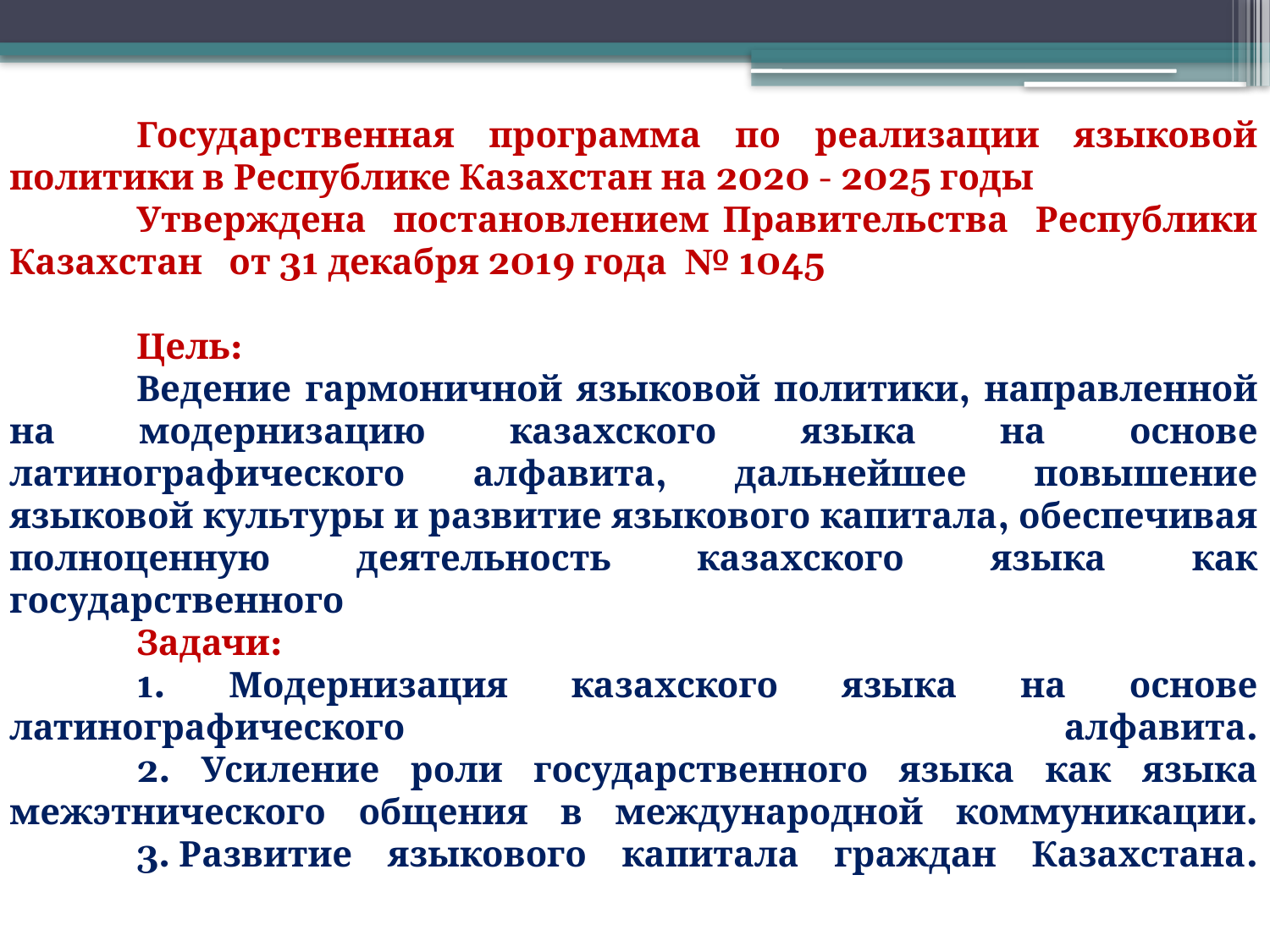

Государственная программа по реализации языковой политики в Республике Казахстан на 2020 - 2025 годы
	Утверждена  постановлением Правительства  Республики Казахстан   от 31 декабря 2019 года  № 1045

	Цель:
	Ведение гармоничной языковой политики, направленной на модернизацию казахского языка на основе латинографического алфавита, дальнейшее повышение языковой культуры и развитие языкового капитала, обеспечивая полноценную деятельность казахского языка как государственного
	Задачи:
	1. Модернизация казахского языка на основе латинографического алфавита.
	2. Усиление роли государственного языка как языка межэтнического общения в международной коммуникации.
	3. Развитие языкового капитала граждан Казахстана.

|  |
| --- |
|  |  |  |
| --- | --- | --- |
|  |  |  |
|  |  |  |
|  |  |  |
|  |  |  |